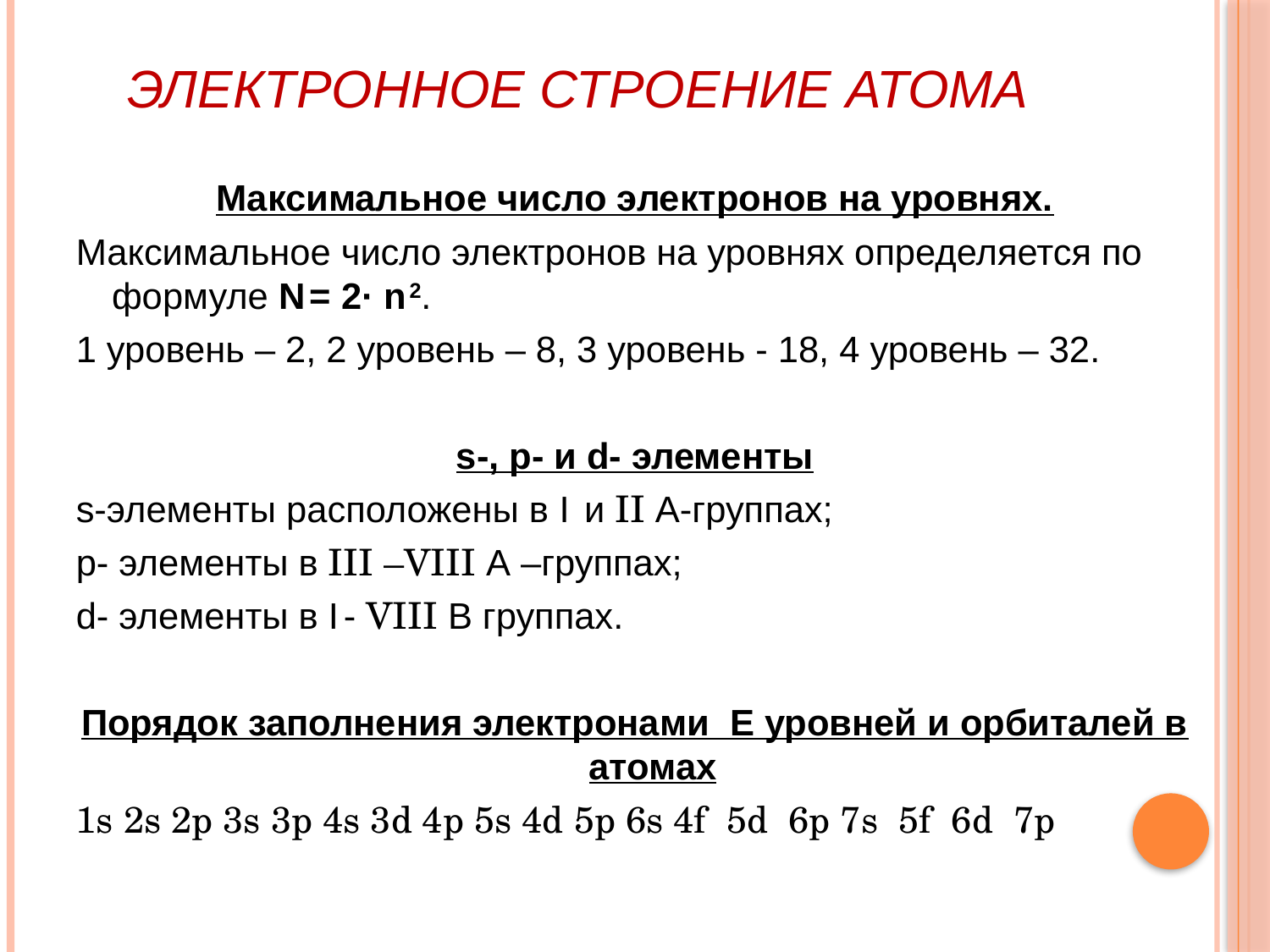

# Электронное строение атома
Максимальное число электронов на уровнях.
Максимальное число электронов на уровнях определяется по формуле N= 2· n2.
1 уровень – 2, 2 уровень – 8, 3 уровень - 18, 4 уровень – 32.

s-, p- и d- элементы
s-элементы расположены в I и II А-группах;
p- элементы в III –VIII А –группах;
d- элементы в I- VIII В группах.

Порядок заполнения электронами  Е уровней и орбиталей в атомах
1s 2s 2p 3s 3p 4s 3d 4p 5s 4d 5p 6s 4f  5d  6p 7s  5f  6d  7p